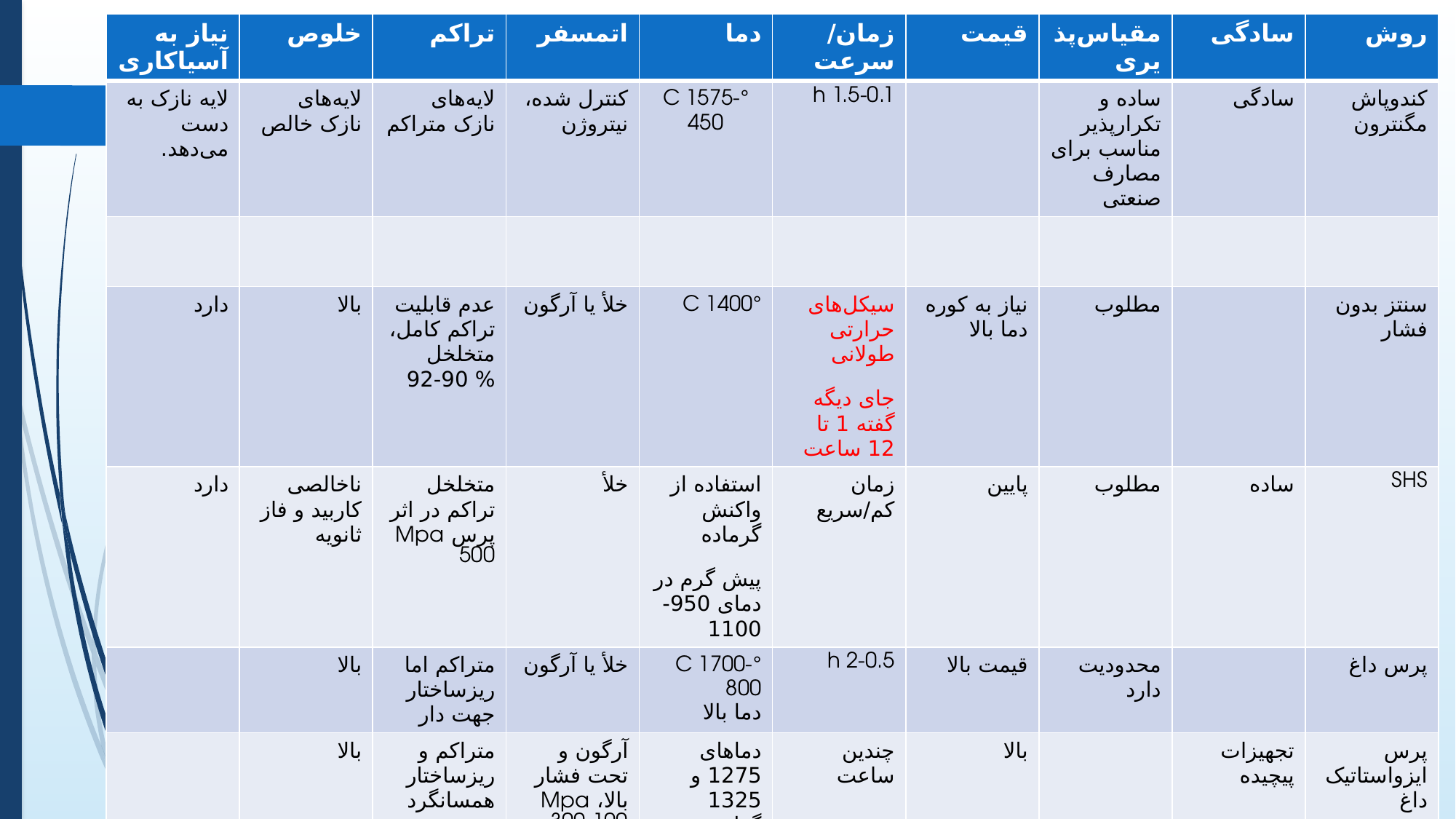

| نیاز به آسیاکاری | خلوص | تراکم | اتمسفر | دما | زمان/سرعت | قیمت | مقیاس‌پذیری | سادگی | روش |
| --- | --- | --- | --- | --- | --- | --- | --- | --- | --- |
| لایه نازک به دست می‌دهد. | لایه‌های نازک خالص | لایه‌های نازک متراکم | کنترل شده، نیتروژن | °C 1575- 450 | h 1.5-0.1 |  | ساده و تکرارپذیر مناسب برای مصارف صنعتی | سادگی | کندوپاش مگنترون |
|  |  |  |  |  |  |  |  |  |  |
| دارد | بالا | عدم قابلیت تراکم کامل، متخلخل % 92-90 | خلأ یا آرگون | °C 1400 | سیکل‌های حرارتی طولانی جای دیگه گفته 1 تا 12 ساعت | نیاز به کوره دما بالا | مطلوب |  | سنتز بدون فشار |
| دارد | ناخالصی کاربید و فاز ثانویه | متخلخل تراکم در اثر پرس Mpa 500 | خلأ | استفاده از واکنش گرماده پیش گرم در دمای 950-1100 | زمان کم/سریع | پایین | مطلوب | ساده | SHS |
|  | بالا | متراکم اما ریزساختار جهت دار | خلأ یا آرگون | °C 1700- 800 دما بالا | h 2-0.5 | قیمت بالا | محدودیت دارد |  | پرس داغ |
|  | بالا | متراکم و ریزساختار همسانگرد | آرگون و تحت فشار بالا، Mpa 300-100 | دماهای 1275 و 1325 گزارش شده | چندین ساعت | بالا |  | تجهیزات پیچیده | پرس ایزواستاتیک داغ |
|  | بالا | تراکم کامل | خلأ 0.4 Pa | پایین تر °C 1400-1100 دمای 1450 هم گفته شده. | زمان کمتر از HIP، نرخ های دمایی بالاتر و محدودیت رشد دانه | بالا |  | ساده نیست | SPS |
|  |  | متخلخل %97.5 اندازه دانه μm10-1 | آرگون | کاهش دمای بیشینه به دلیل تمرکز انرژی °C 1200 | سیکل حرارتی کوتاه | مناسب صرفه اقتصادی | محدودیت سنتز نمونه‌های بزرگ به دلیل گرادیان دمایی |  | مایکروویو (پژوهش‌های کمی انجام شده) |
|  | پایین، حضور کاربیدها، فلزات واکنش نداده و ترکیبات بین فلزی | %95-90 | آرگون | دمای بالا بستگی به فلز پرکننده متفاوت است. 500، 1000، 1500، 1600، 1200 و 1400 در مقاله processing .. آمده |  |  |  |  | تراوش مذاب واکنشگر |
|  | بالا (بیشتر از %95) |  | آرگون | °C 1300-700 | 1 ساعت |  |  | ساده | نمک مذاب |
| ندارد. [Molten salt shielded synthesis of oxidation prone materials in air] | بالا |  | هوا | °C 1300 برای فازهای مختلف متفاوته | زمان زیاد نیست | کاهش هزینه به دلیل عدم نیاز به اتمفر محافظ | مقیاس‌پذیر | آسان | MS3 |
#
6